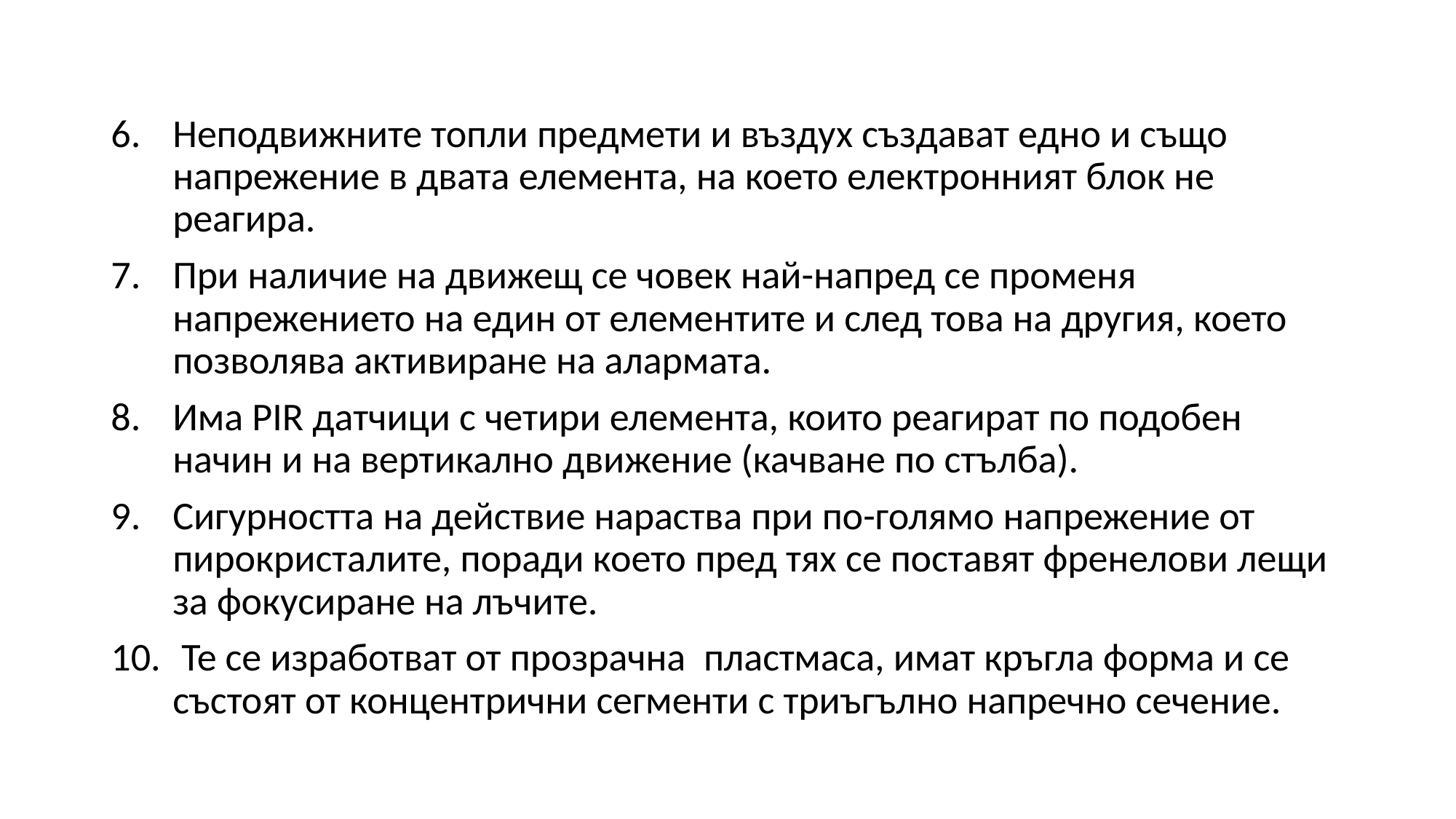

Неподвижните топли предмети и въздух създават едно и също напрежение в двата елемента, на което електронният блок не реагира.
При наличие на движещ се човек най-напред се променя напрежението на един от елементите и след това на другия, което позволява активиране на алармата.
Има PIR датчици с четири елемента, които реагират по подобен начин и на вертикално движение (качване по стълба).
Сигурността на действие нараства при по-голямо напрежение от пирокристалите, поради което пред тях се поставят френелови лещи за фокусиране на лъчите.
 Те се изработват от прозрачна  пластмаса, имат кръгла форма и се състоят от концентрични сегменти с триъгълно напречно сечение.